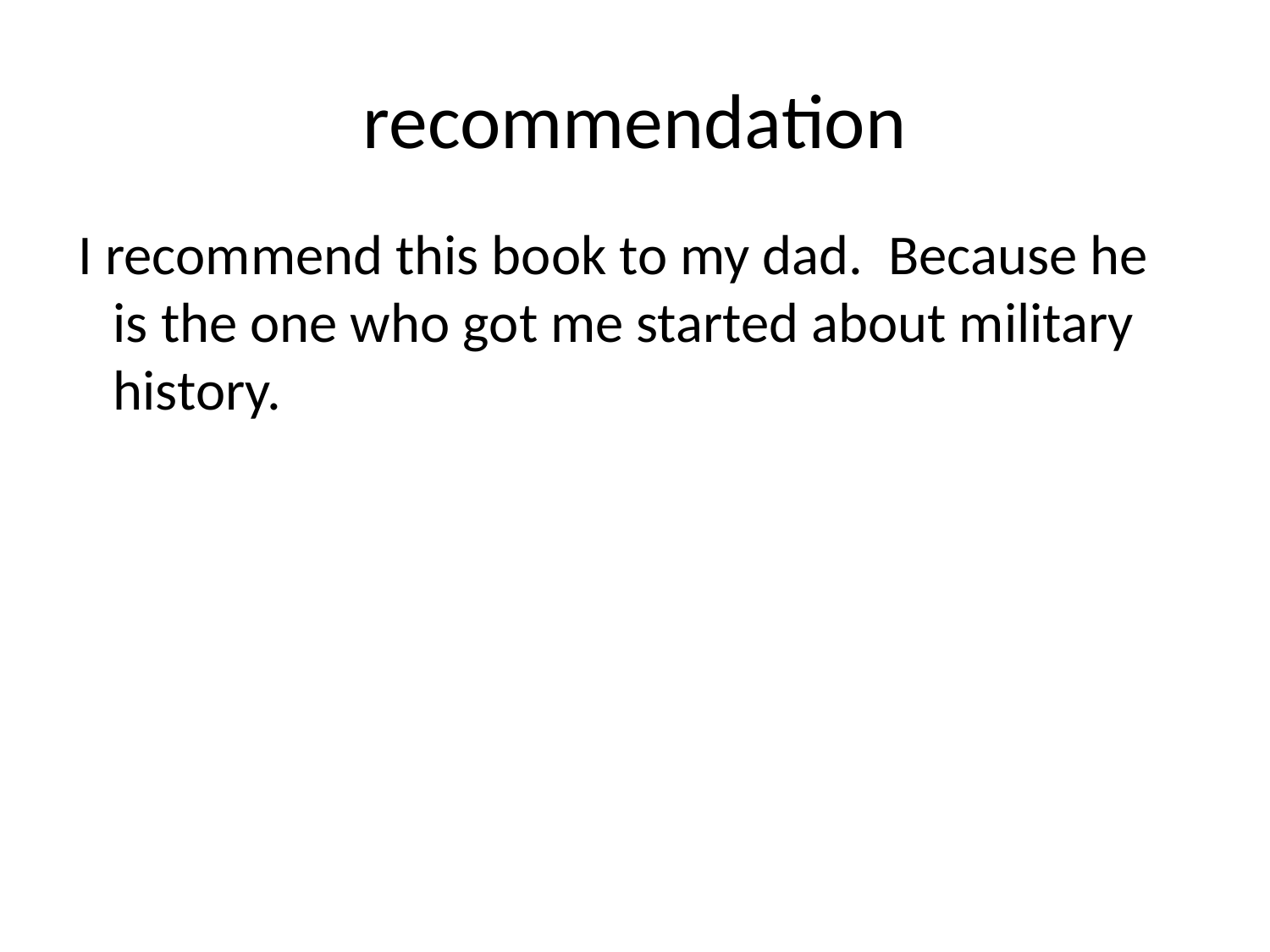

# recommendation
 I recommend this book to my dad.  Because he is the one who got me started about military  history.